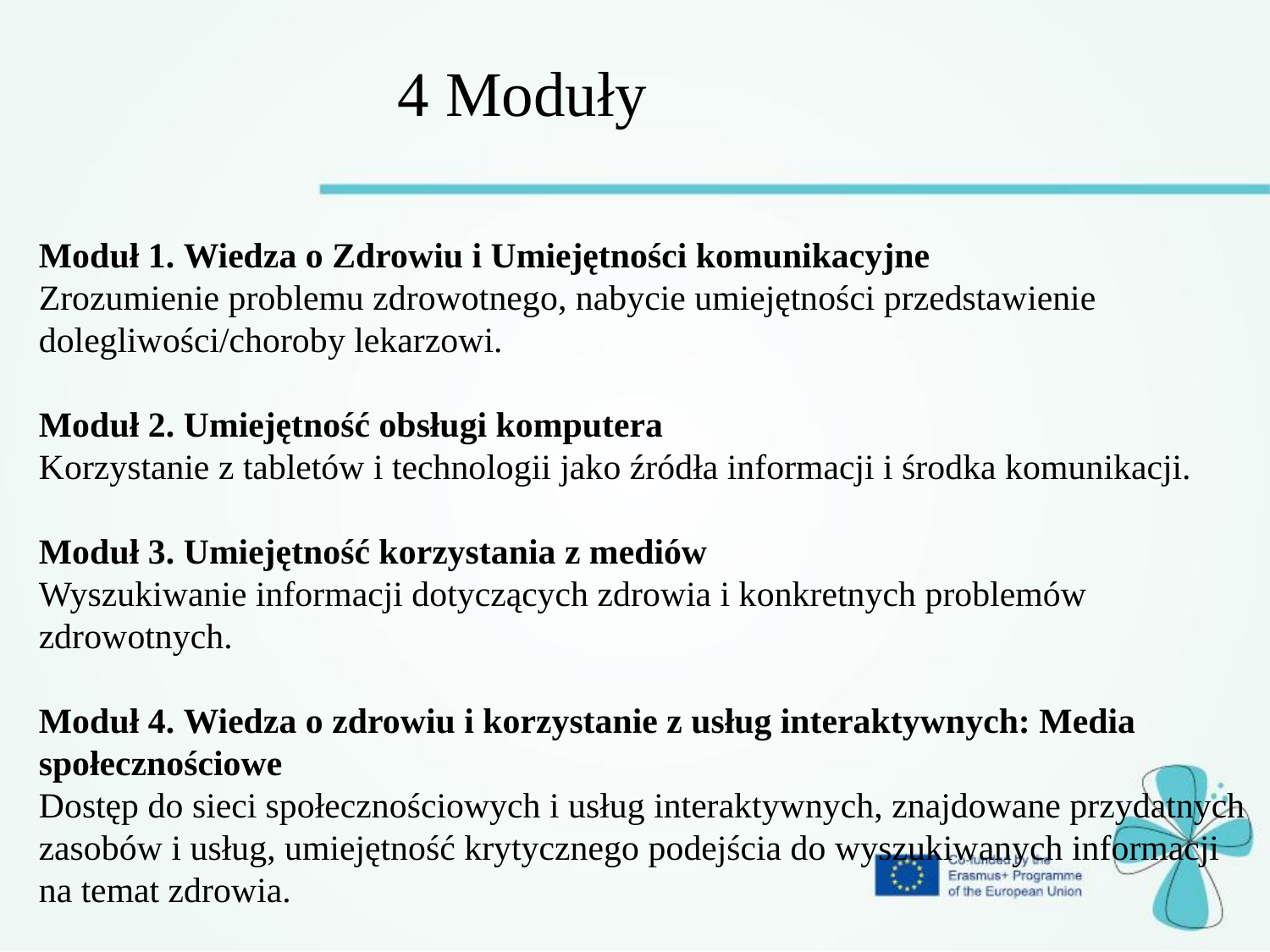

4 Moduły
Moduł 1. Wiedza o Zdrowiu i Umiejętności komunikacyjne
Zrozumienie problemu zdrowotnego, nabycie umiejętności przedstawienie dolegliwości/choroby lekarzowi.

Moduł 2. Umiejętność obsługi komputera
Korzystanie z tabletów i technologii jako źródła informacji i środka komunikacji.

Moduł 3. Umiejętność korzystania z mediów
Wyszukiwanie informacji dotyczących zdrowia i konkretnych problemów zdrowotnych.

Moduł 4. Wiedza o zdrowiu i korzystanie z usług interaktywnych: Media społecznościowe
Dostęp do sieci społecznościowych i usług interaktywnych, znajdowane przydatnych zasobów i usług, umiejętność krytycznego podejścia do wyszukiwanych informacji na temat zdrowia.